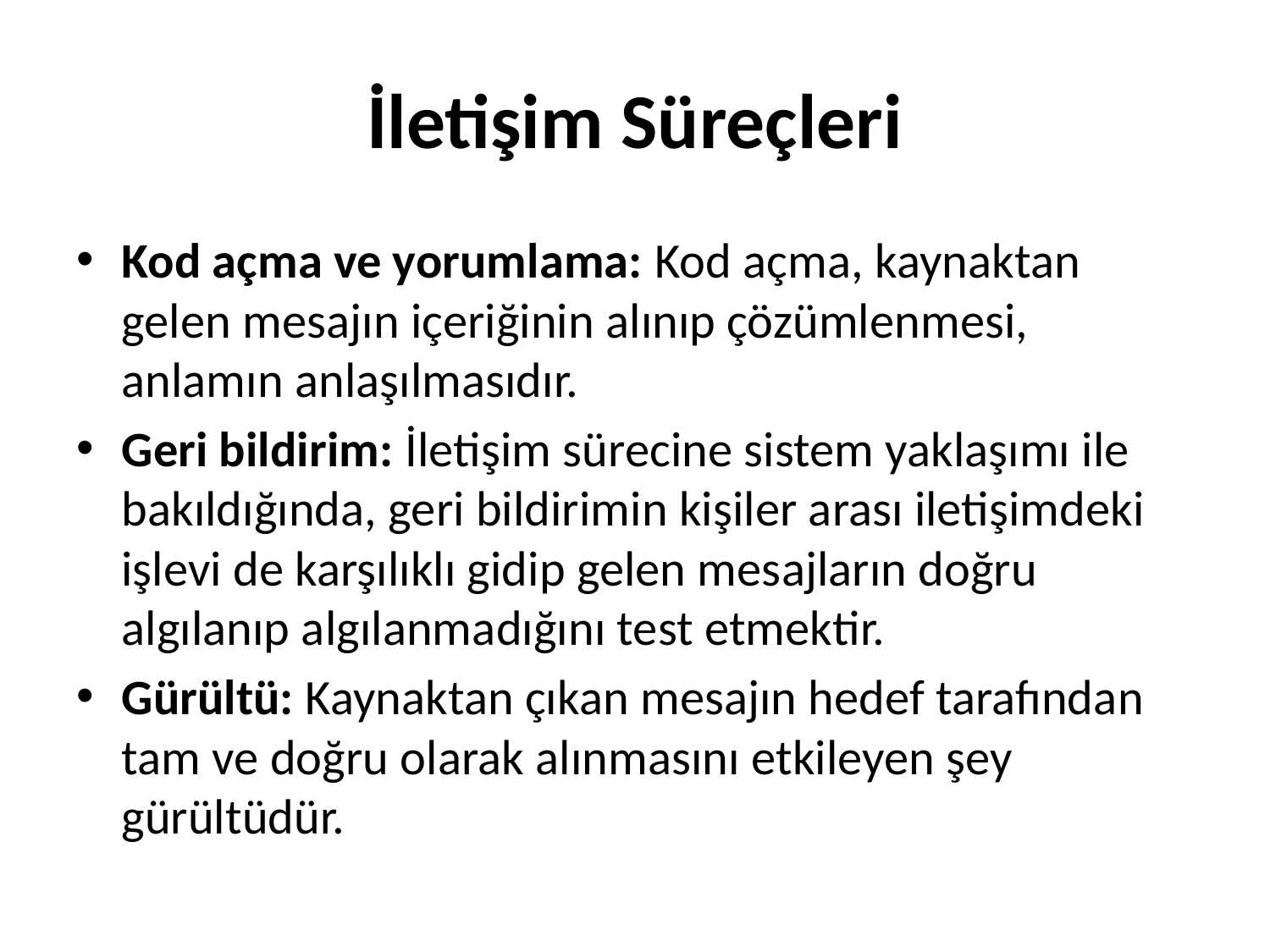

# İletişim Süreçleri
Kod açma ve yorumlama: Kod açma, kaynaktan gelen mesajın içeriğinin alınıp çözümlenmesi, anlamın anlaşılmasıdır.
Geri bildirim: İletişim sürecine sistem yaklaşımı ile bakıldığında, geri bildirimin kişiler arası iletişimdeki işlevi de karşılıklı gidip gelen mesajların doğru algılanıp algılanmadığını test etmektir.
Gürültü: Kaynaktan çıkan mesajın hedef tarafından tam ve doğru olarak alınmasını etkileyen şey gürültüdür.